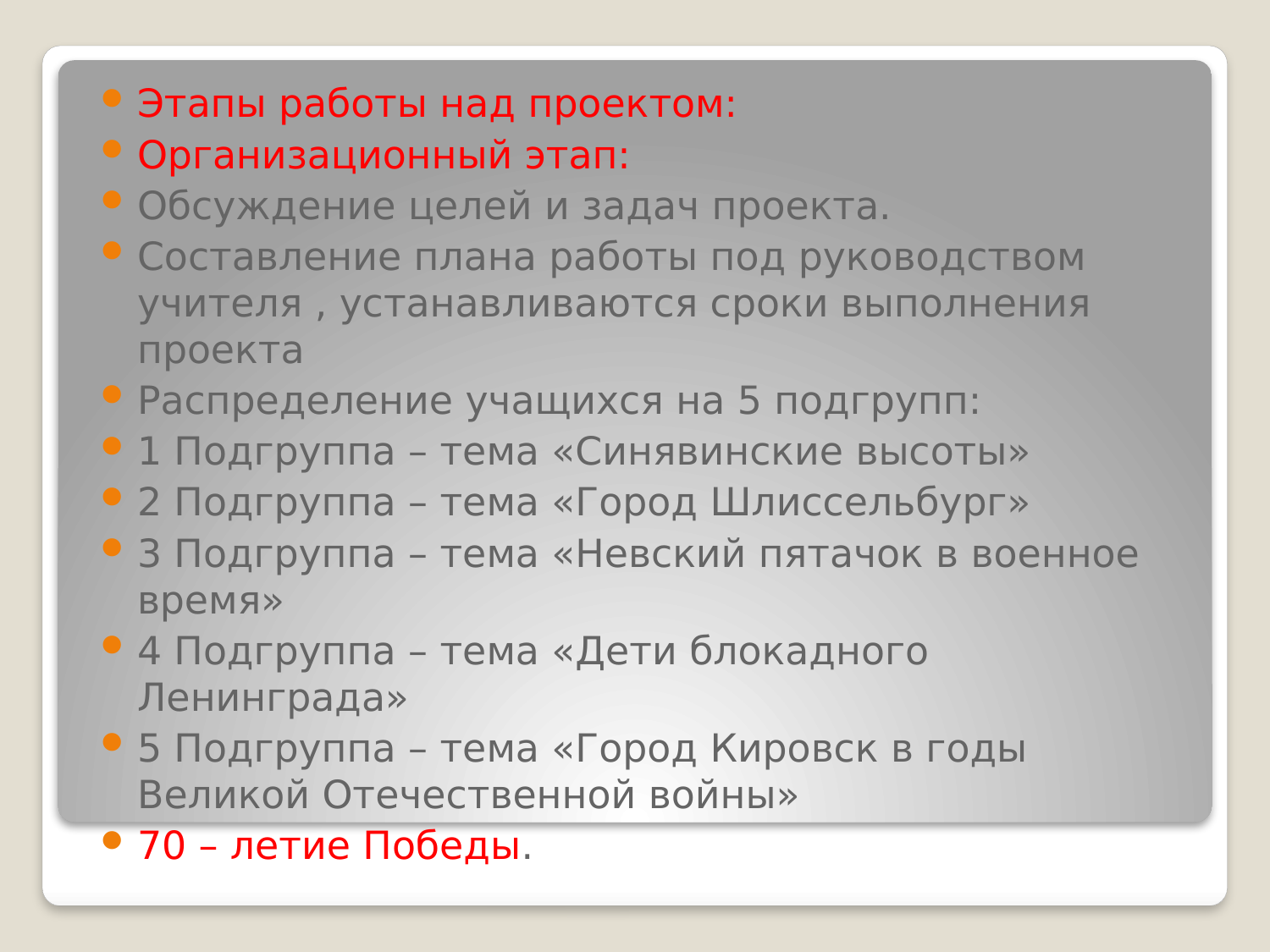

Этапы работы над проектом:
Организационный этап:
Обсуждение целей и задач проекта.
Составление плана работы под руководством учителя , устанавливаются сроки выполнения проекта
Распределение учащихся на 5 подгрупп:
1 Подгруппа – тема «Синявинские высоты»
2 Подгруппа – тема «Город Шлиссельбург»
3 Подгруппа – тема «Невский пятачок в военное время»
4 Подгруппа – тема «Дети блокадного Ленинграда»
5 Подгруппа – тема «Город Кировск в годы Великой Отечественной войны»
70 – летие Победы.